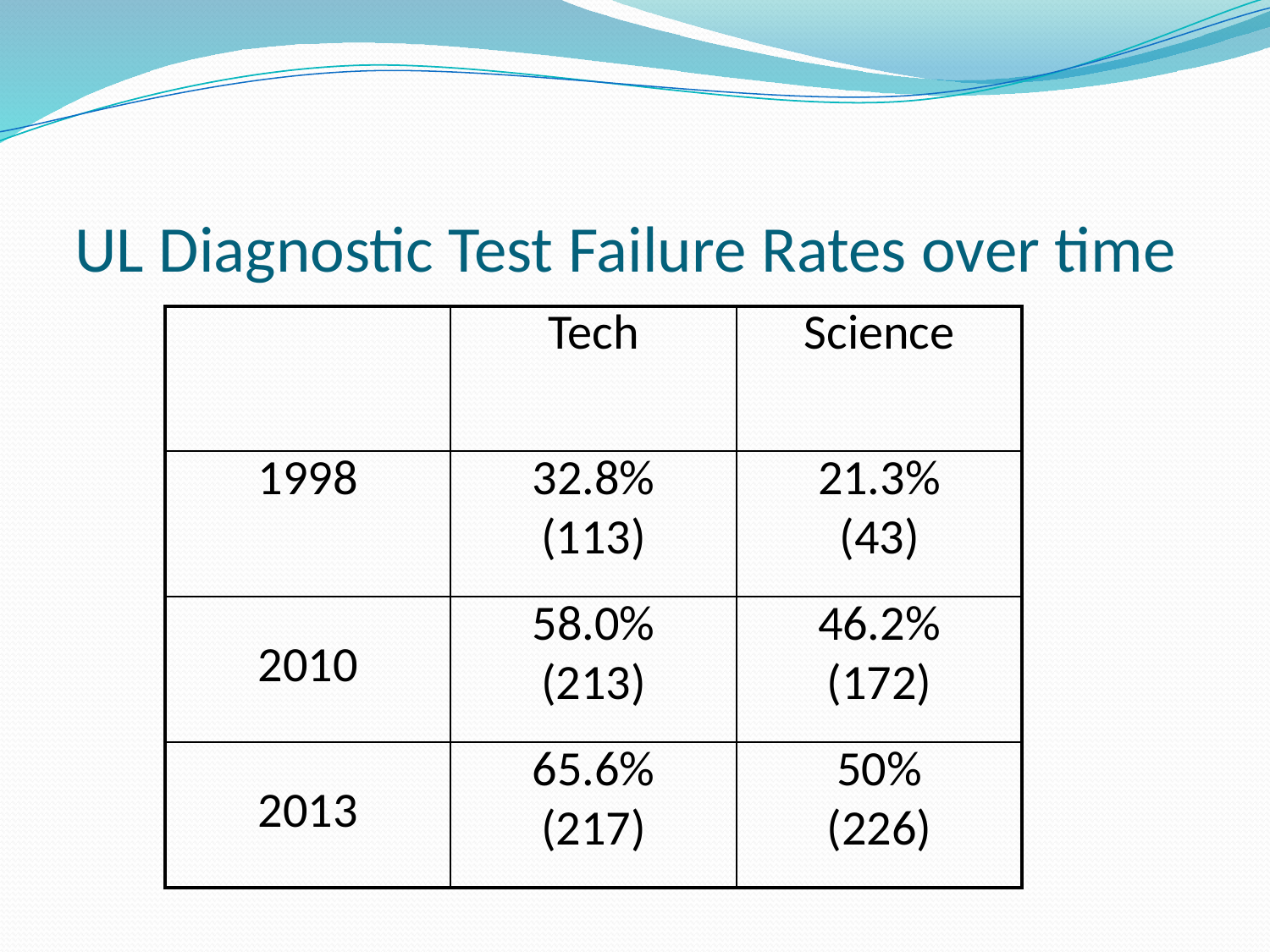

# UL Diagnostic Test Failure Rates over time
|  | Tech | Science |
| --- | --- | --- |
| 1998 | 32.8% (113) | 21.3% (43) |
| 2010 | 58.0% (213) | 46.2% (172) |
| 2013 | 65.6% (217) | 50% (226) |